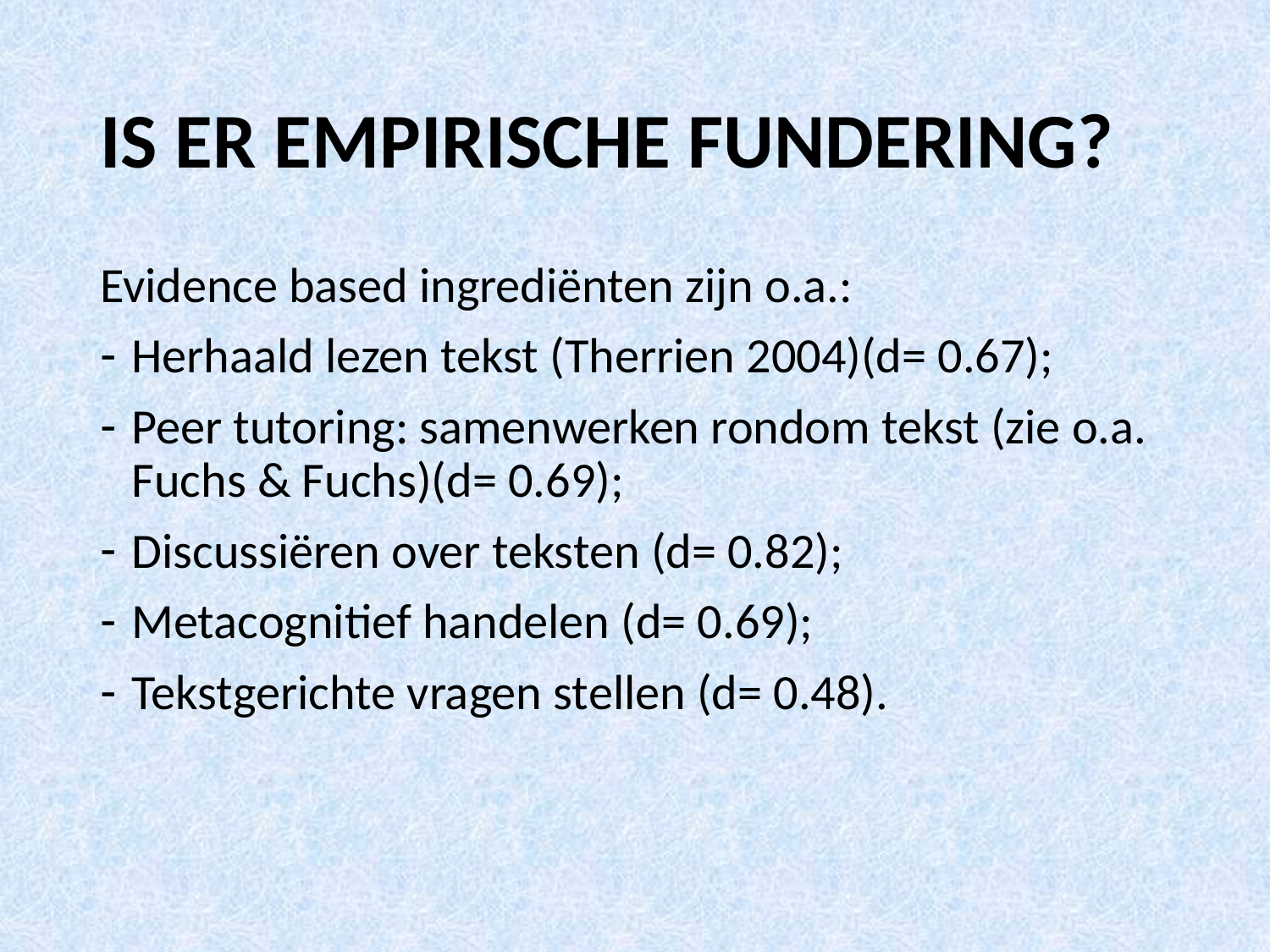

# IS ER EMPIRISCHE FUNDERING?
Evidence based ingrediënten zijn o.a.:
Herhaald lezen tekst (Therrien 2004)(d= 0.67);
Peer tutoring: samenwerken rondom tekst (zie o.a. Fuchs & Fuchs)(d= 0.69);
Discussiëren over teksten (d= 0.82);
Metacognitief handelen (d= 0.69);
Tekstgerichte vragen stellen (d= 0.48).